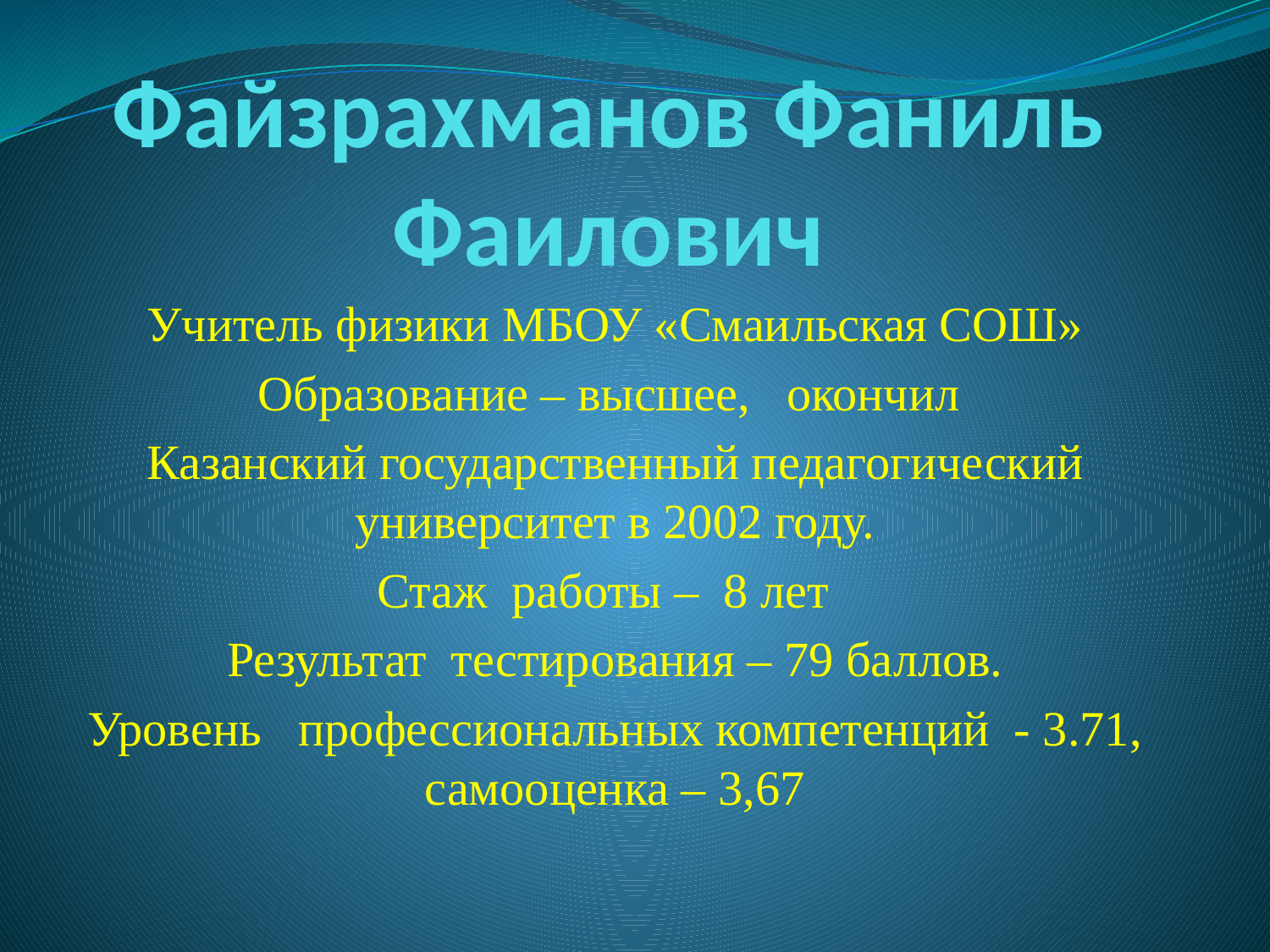

# Файзрахманов Фаниль Фаилович
Учитель физики МБОУ «Смаильская СОШ»
Образование – высшее,   окончил
Казанский государственный педагогический университет в 2002 году.
Стаж  работы –  8 лет
Результат  тестирования – 79 баллов.
Уровень   профессиональных компетенций  - 3.71, самооценка – 3,67